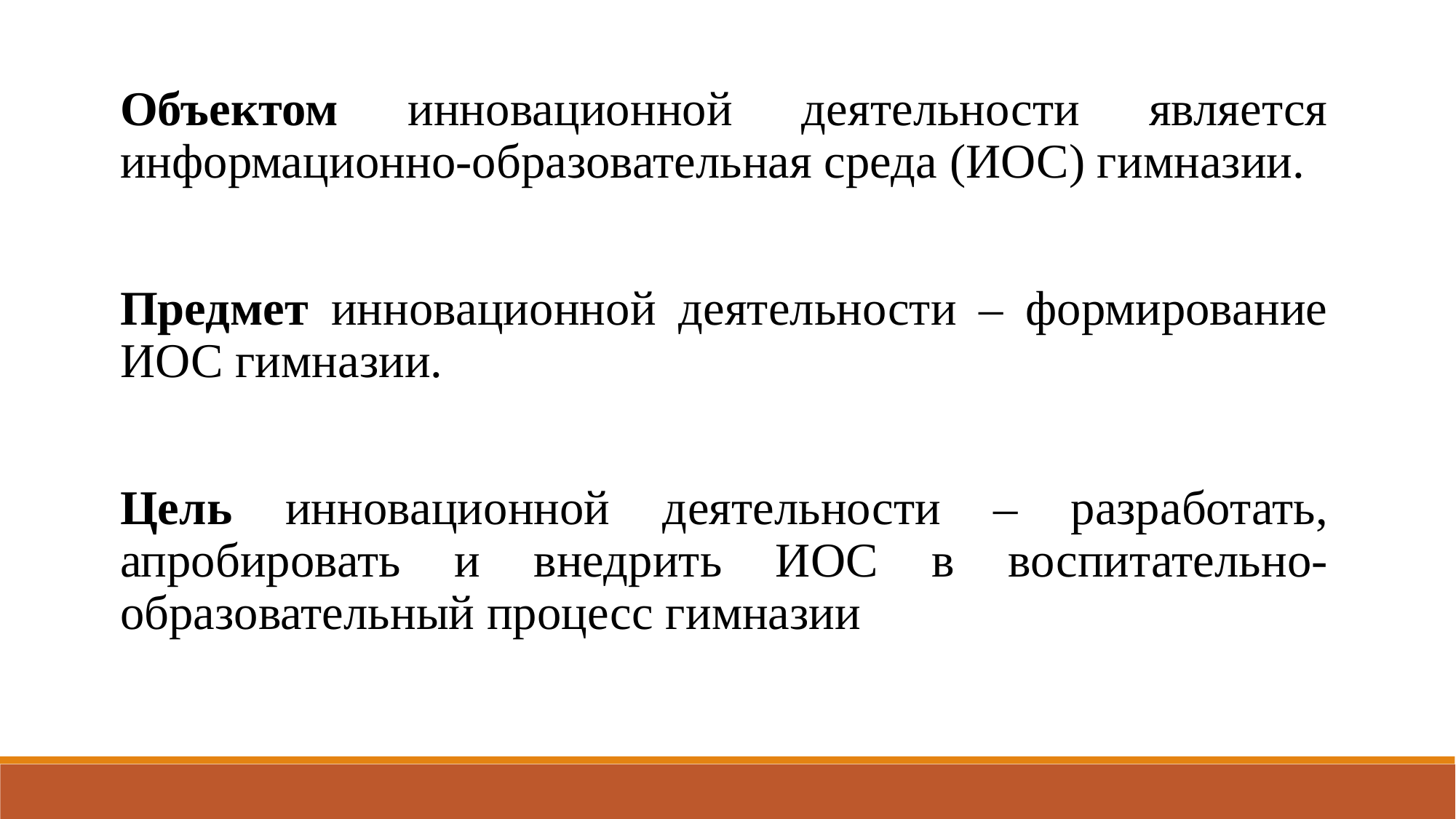

Объектом инновационной деятельности является информационно-образовательная среда (ИОС) гимназии.

Предмет инновационной деятельности – формирование ИОС гимназии.

Цель инновационной деятельности – разработать, апробировать и внедрить ИОС в воспитательно-образовательный процесс гимназии